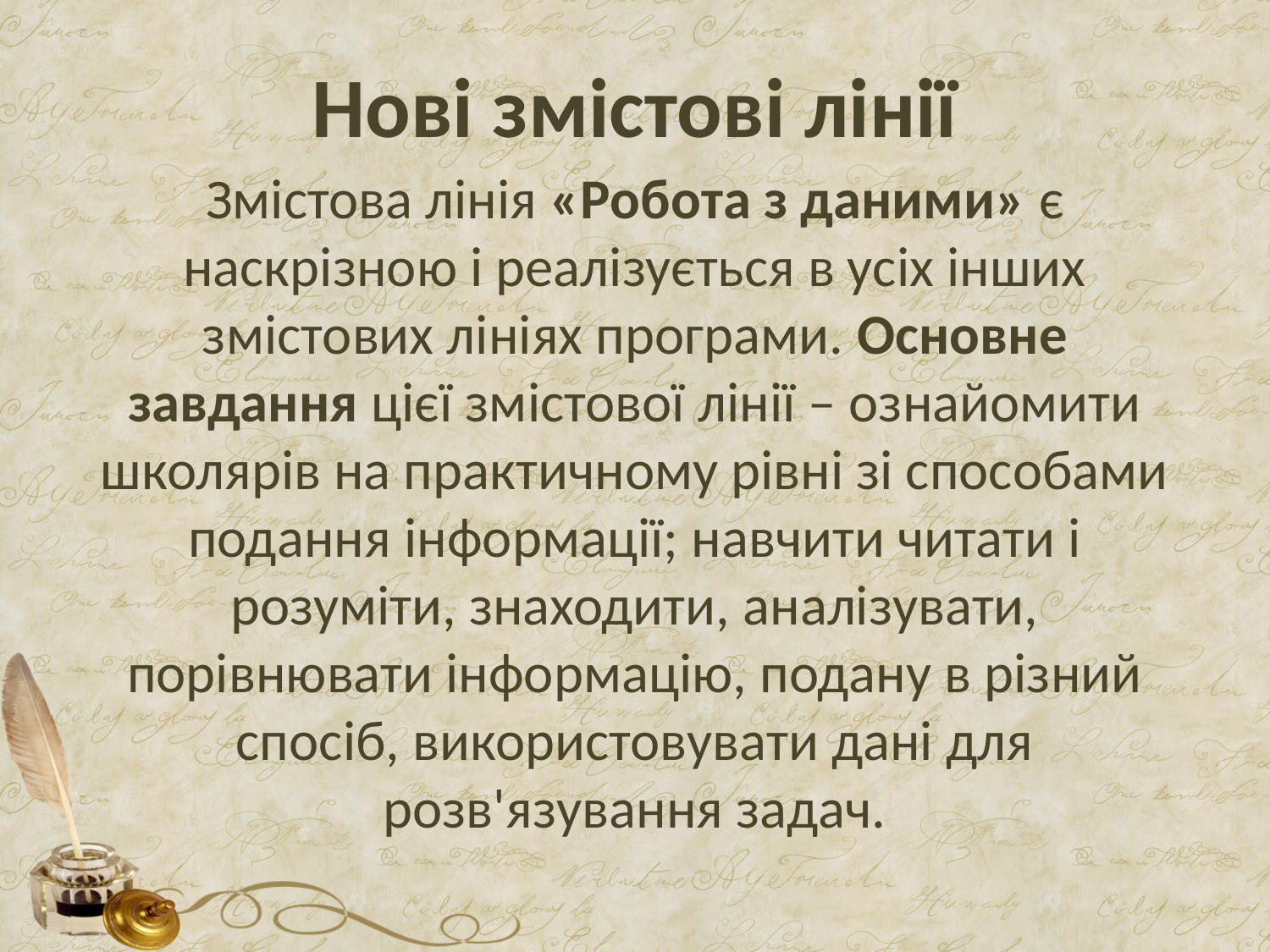

# Нові змістові лінії
Змістова лінія «Робота з даними» є наскрізною і реалізується в усіх інших змістових лініях програми. Основне завдання цієї змістової лінії – ознайомити школярів на практичному рівні зі способами подання інформації; навчити читати і розуміти, знаходити, аналізувати, порівнювати інформацію, подану в різний спосіб, використовувати дані для розв'язування задач.